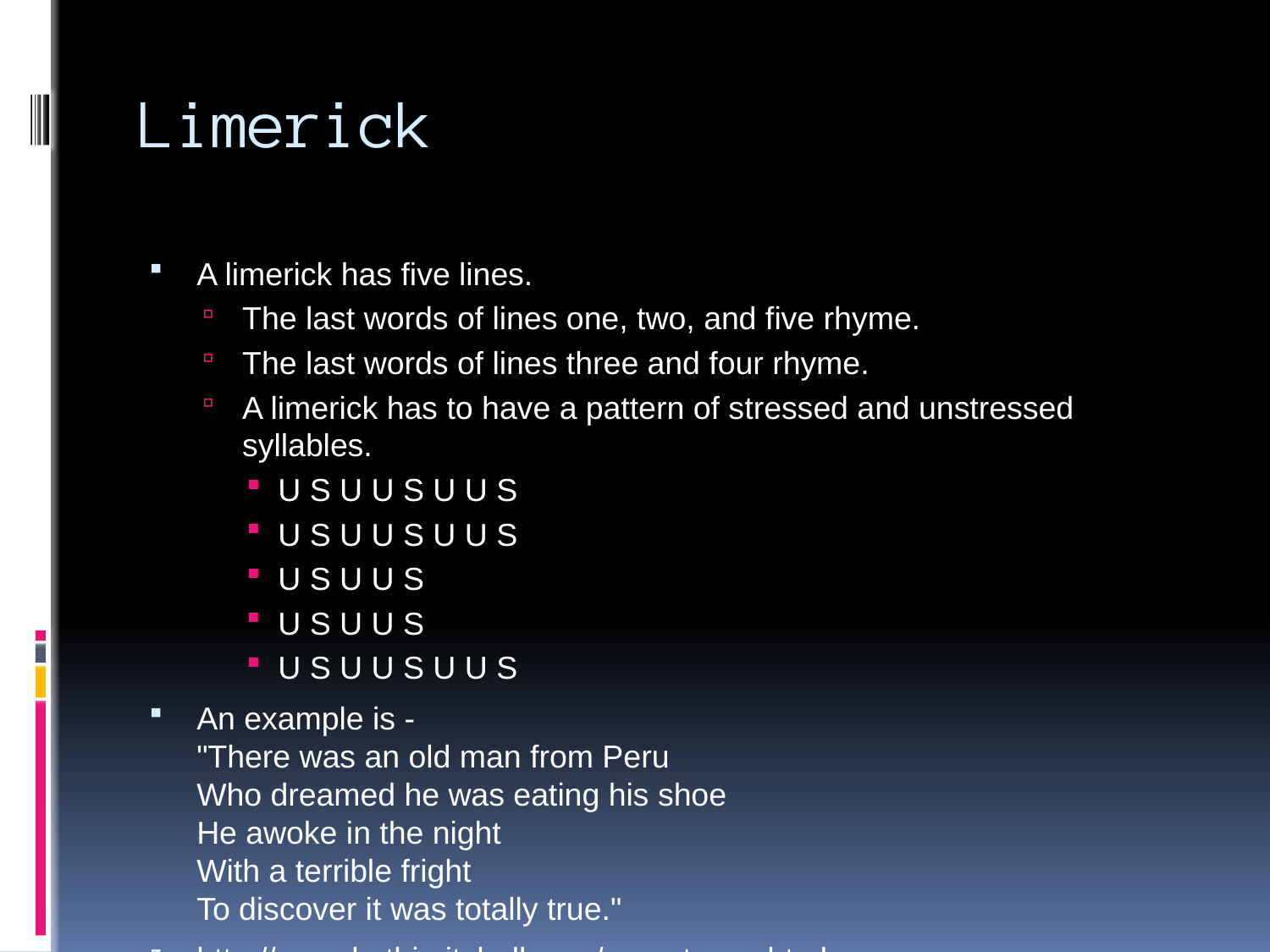

# Limerick
A limerick has five lines.
The last words of lines one, two, and five rhyme.
The last words of lines three and four rhyme.
A limerick has to have a pattern of stressed and unstressed syllables.
U S U U S U U S
U S U U S U U S
U S U U S
U S U U S
U S U U S U U S
An example is -
"There was an old man from Peru
Who dreamed he was eating his shoe
He awoke in the night
With a terrible fright
To discover it was totally true."
http://www.kathimitchell.com/poemtypes.html